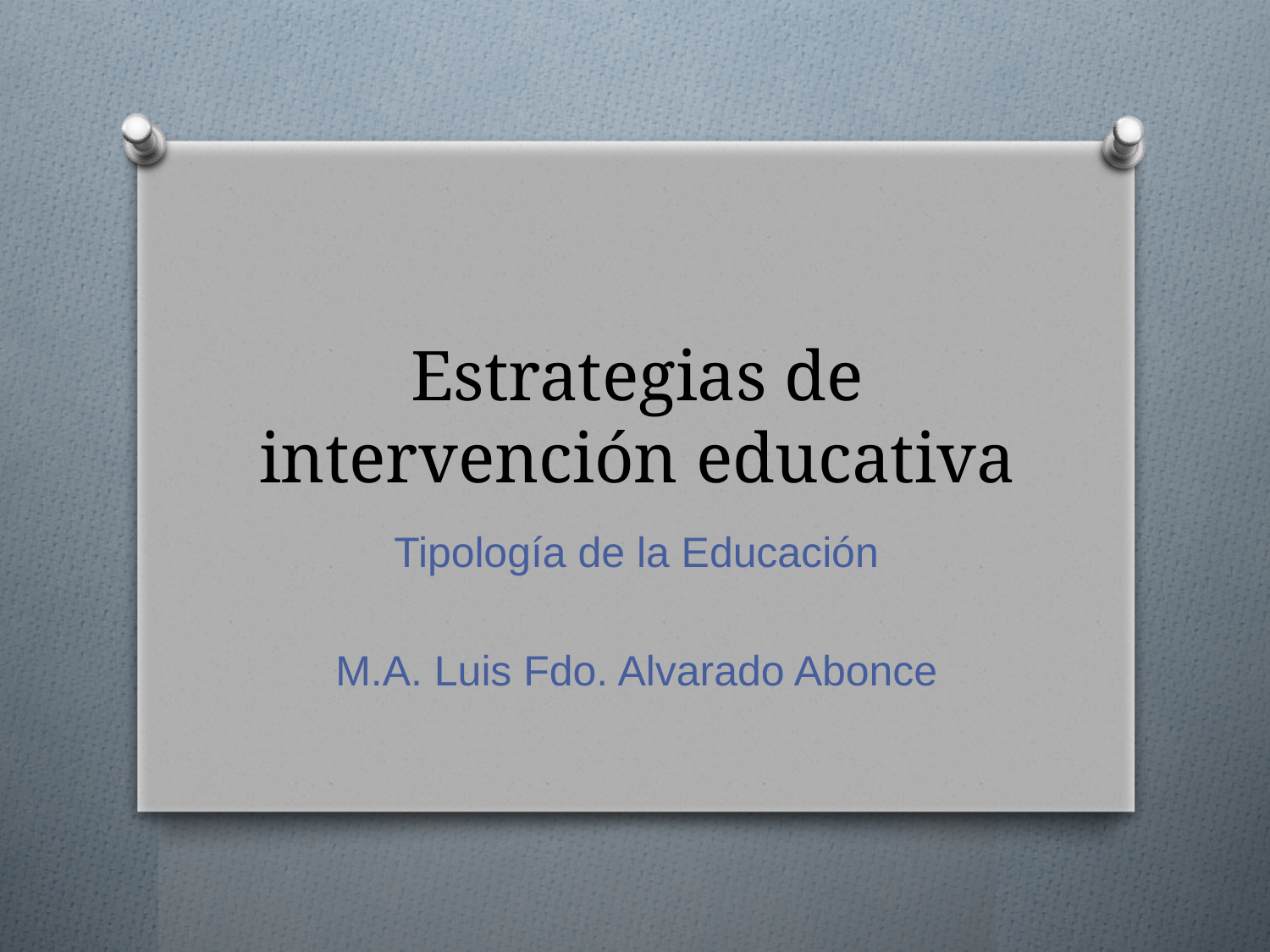

# Estrategias de intervención educativa
Tipología de la Educación

M.A. Luis Fdo. Alvarado Abonce